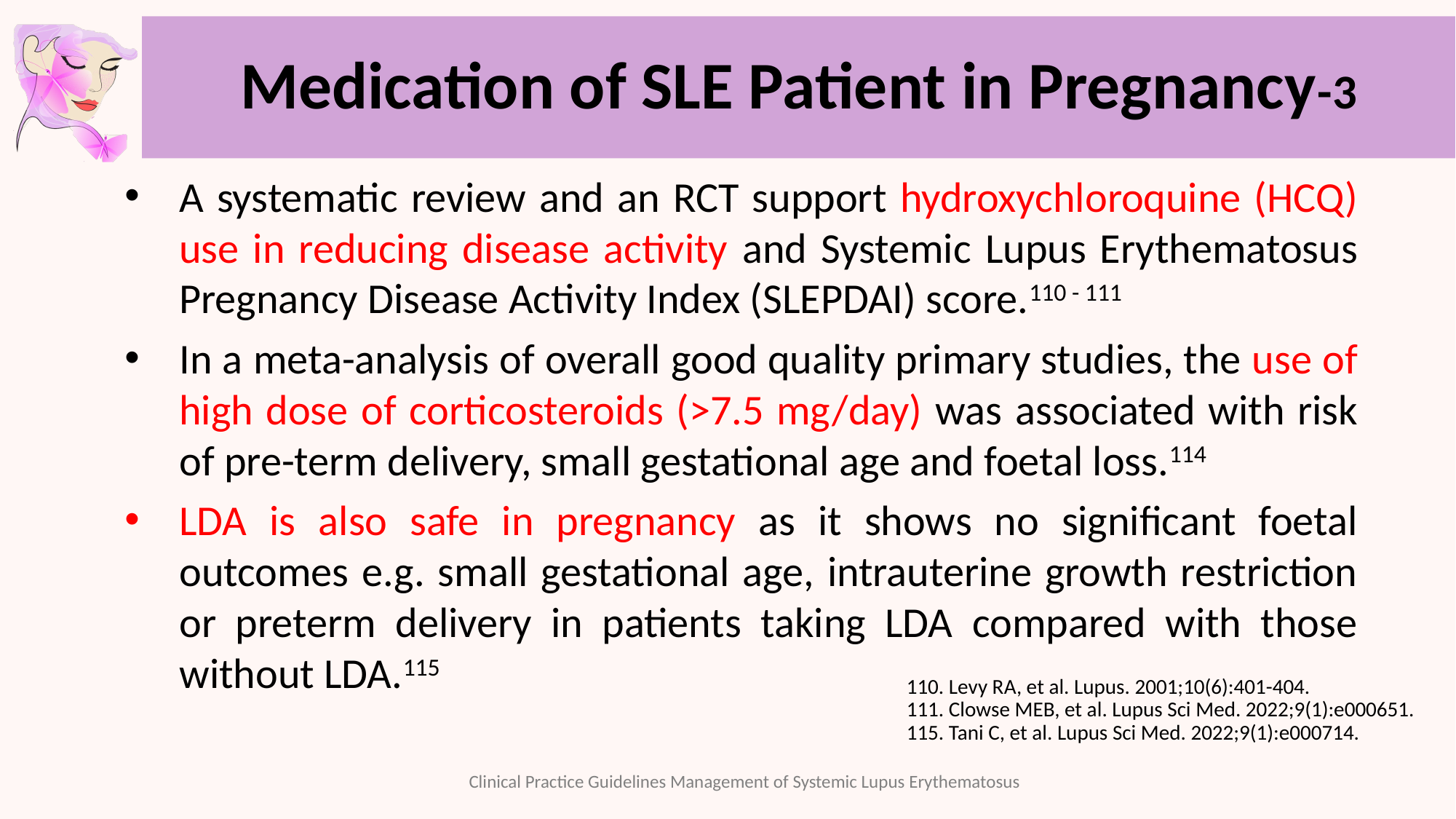

# Medication of SLE Patient in Pregnancy-3
A systematic review and an RCT support hydroxychloroquine (HCQ) use in reducing disease activity and Systemic Lupus Erythematosus Pregnancy Disease Activity Index (SLEPDAI) score.110 - 111
In a meta-analysis of overall good quality primary studies, the use of high dose of corticosteroids (>7.5 mg/day) was associated with risk of pre-term delivery, small gestational age and foetal loss.114
LDA is also safe in pregnancy as it shows no significant foetal outcomes e.g. small gestational age, intrauterine growth restriction or preterm delivery in patients taking LDA compared with those without LDA.115

110. Levy RA, et al. Lupus. 2001;10(6):401-404.
111. Clowse MEB, et al. Lupus Sci Med. 2022;9(1):e000651.
115. Tani C, et al. Lupus Sci Med. 2022;9(1):e000714.